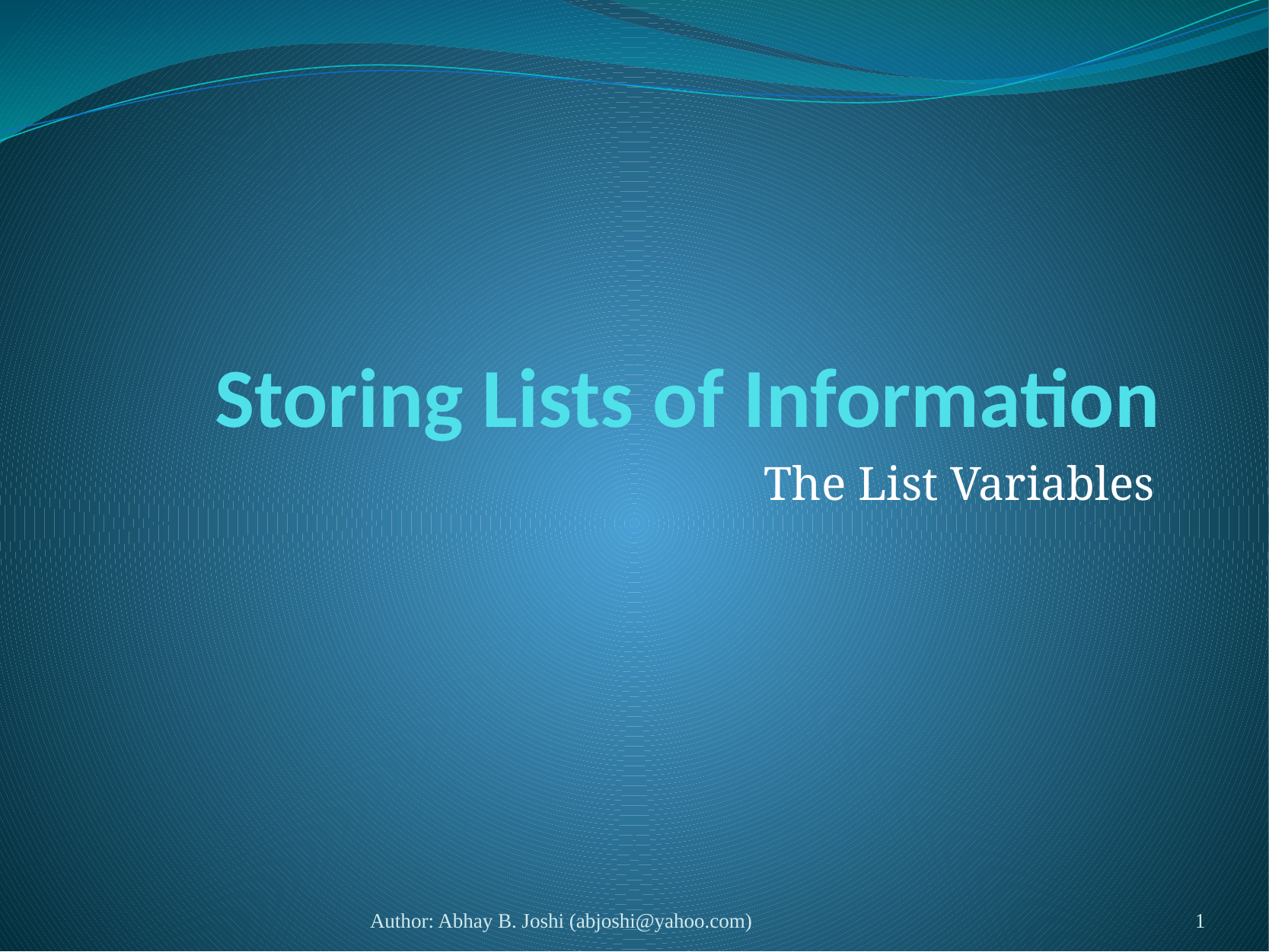

# Storing Lists of Information
The List Variables
Author: Abhay B. Joshi (abjoshi@yahoo.com)
1